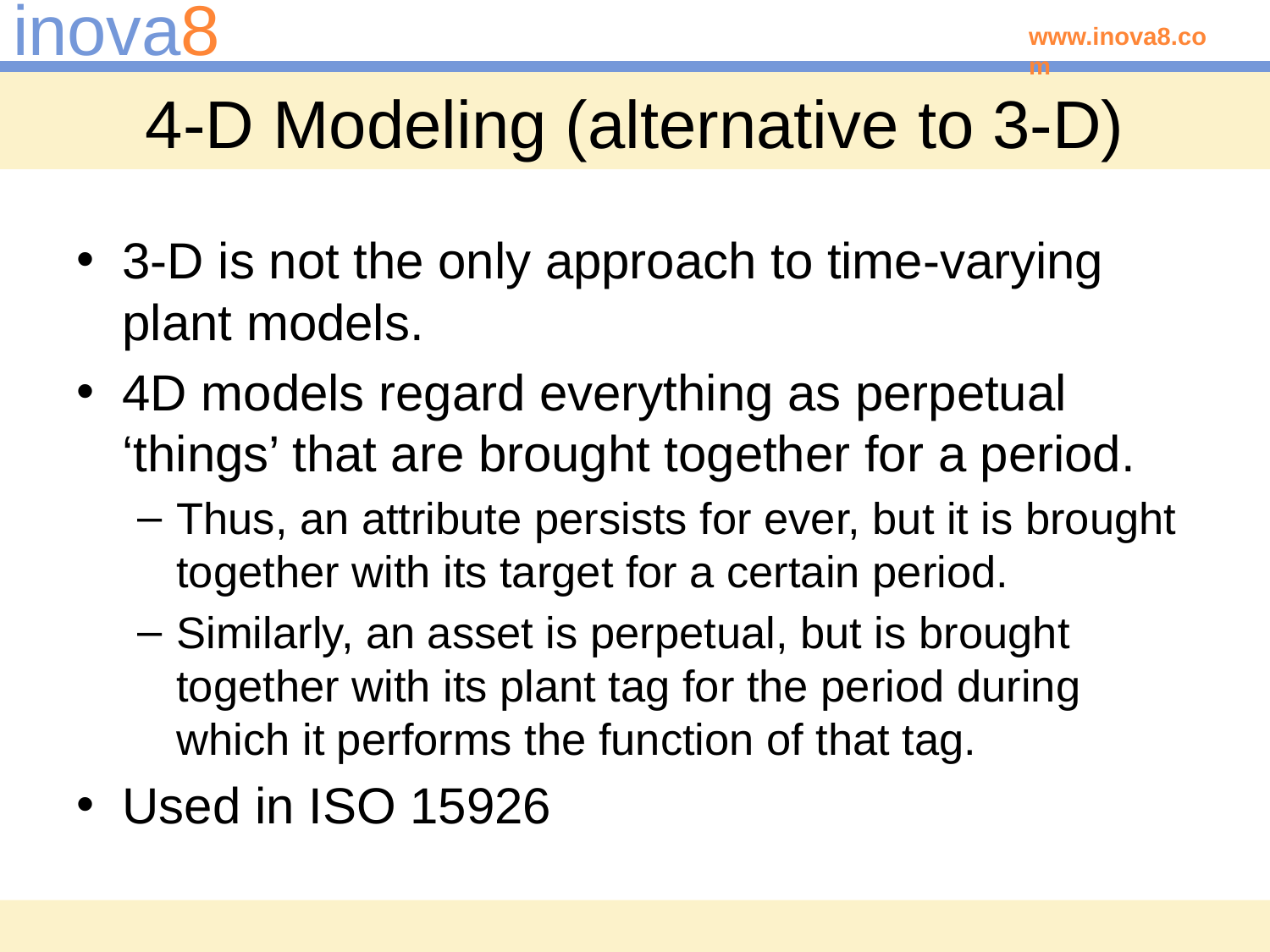

# 4-D Modeling (alternative to 3-D)
3-D is not the only approach to time-varying plant models.
4D models regard everything as perpetual ‘things’ that are brought together for a period.
Thus, an attribute persists for ever, but it is brought together with its target for a certain period.
Similarly, an asset is perpetual, but is brought together with its plant tag for the period during which it performs the function of that tag.
Used in ISO 15926